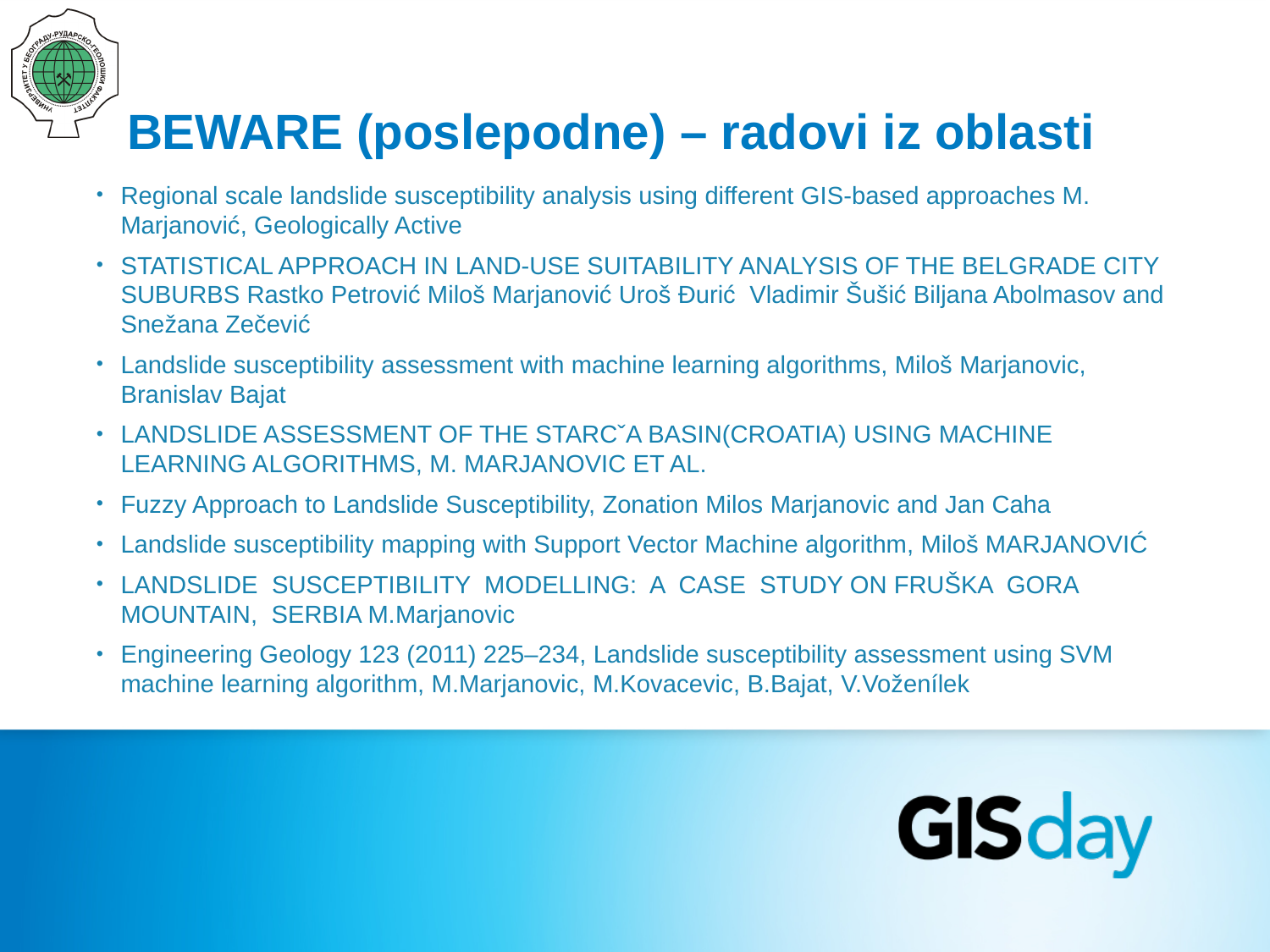

# BEWARE (poslepodne) – radovi iz oblasti
Regional scale landslide susceptibility analysis using different GIS-based approaches M. Marjanović, Geologically Active
STATISTICAL APPROACH IN LAND-USE SUITABILITY ANALYSIS OF THE BELGRADE CITY SUBURBS Rastko Petrović Miloš Marjanović Uroš Đurić  Vladimir Šušić Biljana Abolmasov and Snežana Zečević
Landslide susceptibility assessment with machine learning algorithms, Miloš Marjanovic, Branislav Bajat
LANDSLIDE ASSESSMENT OF THE STARCˇA BASIN(CROATIA) USING MACHINE LEARNING ALGORITHMS, M. MARJANOVIC ET AL.
Fuzzy Approach to Landslide Susceptibility, Zonation Milos Marjanovic and Jan Caha
Landslide susceptibility mapping with Support Vector Machine algorithm, Miloš MARJANOVIĆ
LANDSLIDE  SUSCEPTIBILITY  MODELLING:  A  CASE  STUDY ON FRUŠKA  GORA  MOUNTAIN,  SERBIA M.Marjanovic
Engineering Geology 123 (2011) 225–234, Landslide susceptibility assessment using SVM machine learning algorithm, M.Marjanovic, M.Kovacevic, B.Bajat, V.Voženílek